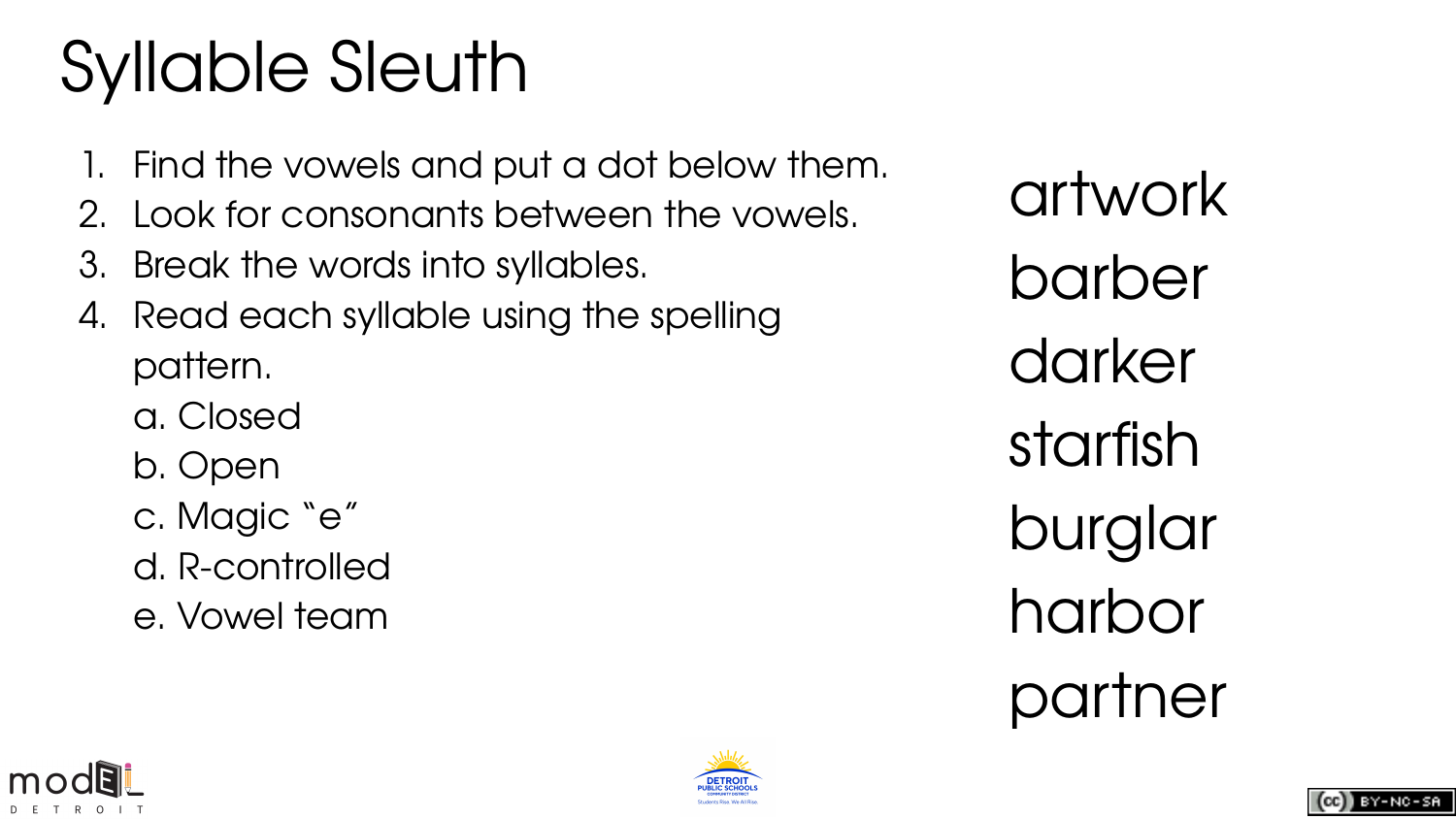

# Syllable Sleuth
Find the vowels and put a dot below them.
Look for consonants between the vowels.
Break the words into syllables.
Read each syllable using the spelling pattern.
a. Closed
b. Open
c. Magic “e”
d. R-controlled
e. Vowel team

artwork
barber
darker
starfish
burglar
harbor
partner